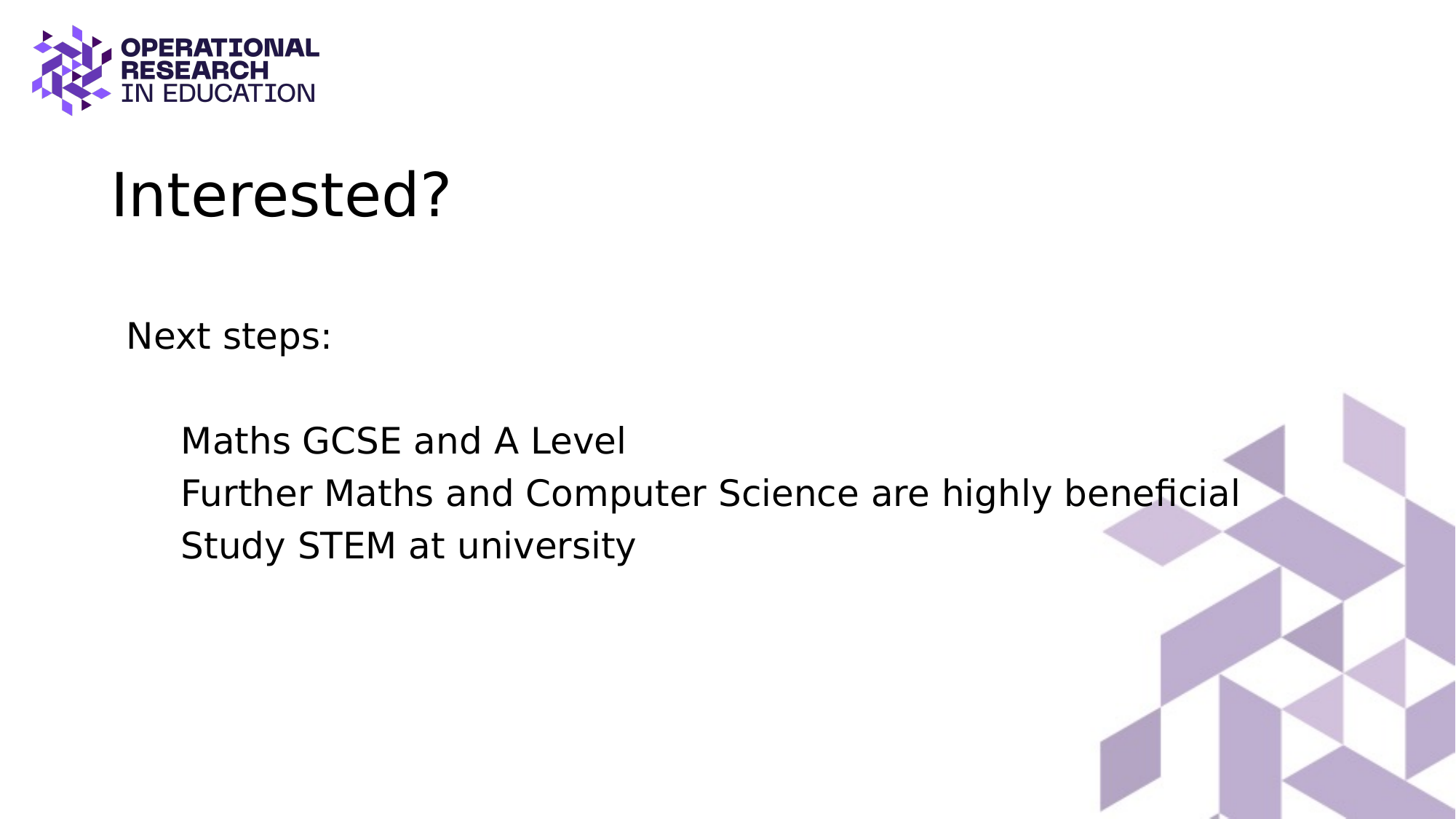

# Interested?
Next steps:

Maths GCSE and A Level
Further Maths and Computer Science are highly beneficial
Study STEM at university